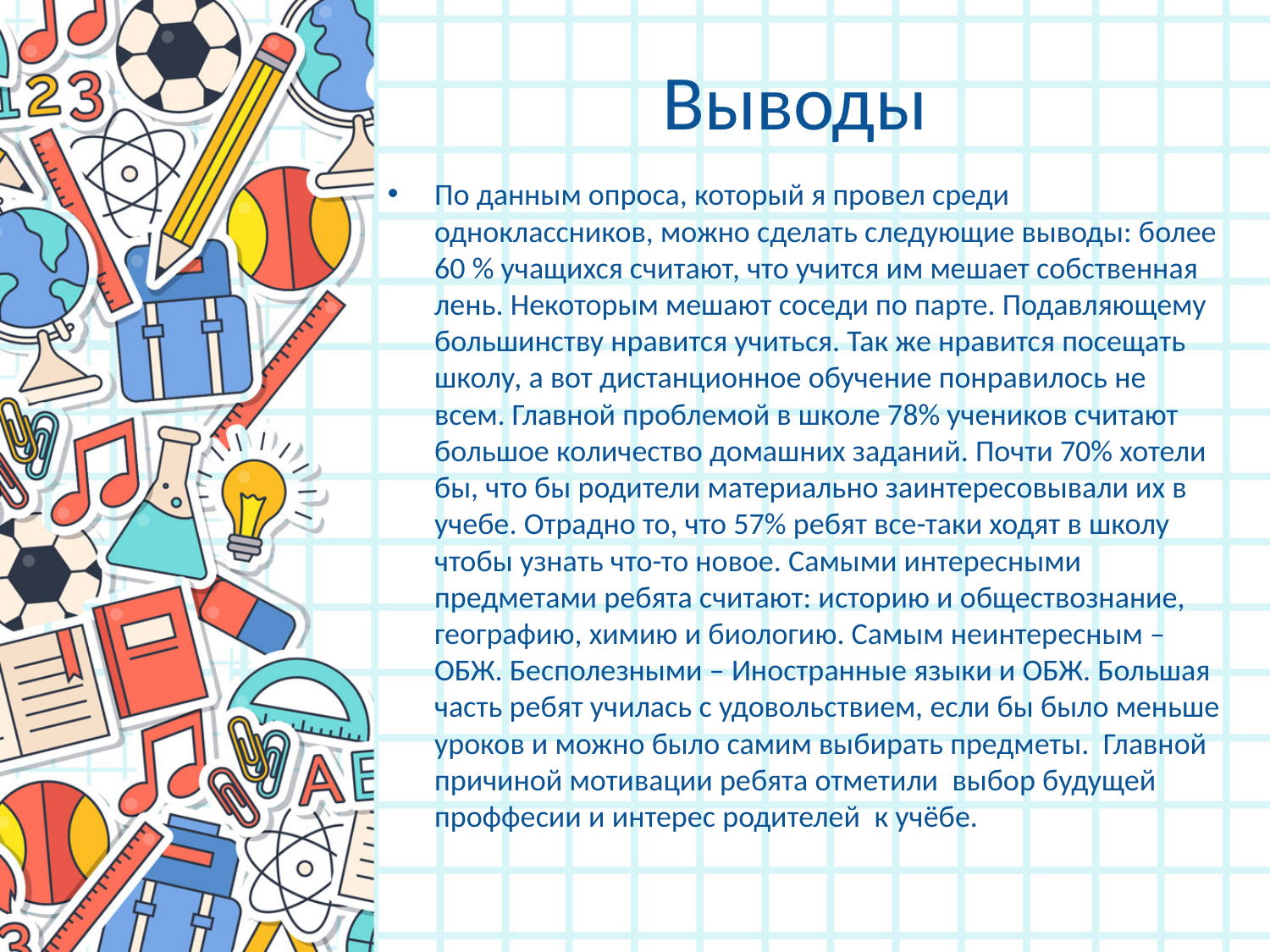

# Выводы
По данным опроса, который я провел среди одноклассников, можно сделать следующие выводы: более 60 % учащихся считают, что учится им мешает собственная лень. Некоторым мешают соседи по парте. Подавляющему большинству нравится учиться. Так же нравится посещать школу, а вот дистанционное обучение понравилось не всем. Главной проблемой в школе 78% учеников считают большое количество домашних заданий. Почти 70% хотели бы, что бы родители материально заинтересовывали их в учебе. Отрадно то, что 57% ребят все-таки ходят в школу чтобы узнать что-то новое. Самыми интересными предметами ребята считают: историю и обществознание, географию, химию и биологию. Самым неинтересным – ОБЖ. Бесполезными – Иностранные языки и ОБЖ. Большая часть ребят училась с удовольствием, если бы было меньше уроков и можно было самим выбирать предметы.  Главной причиной мотивации ребята отметили  выбор будущей проффесии и интерес родителей  к учёбе.